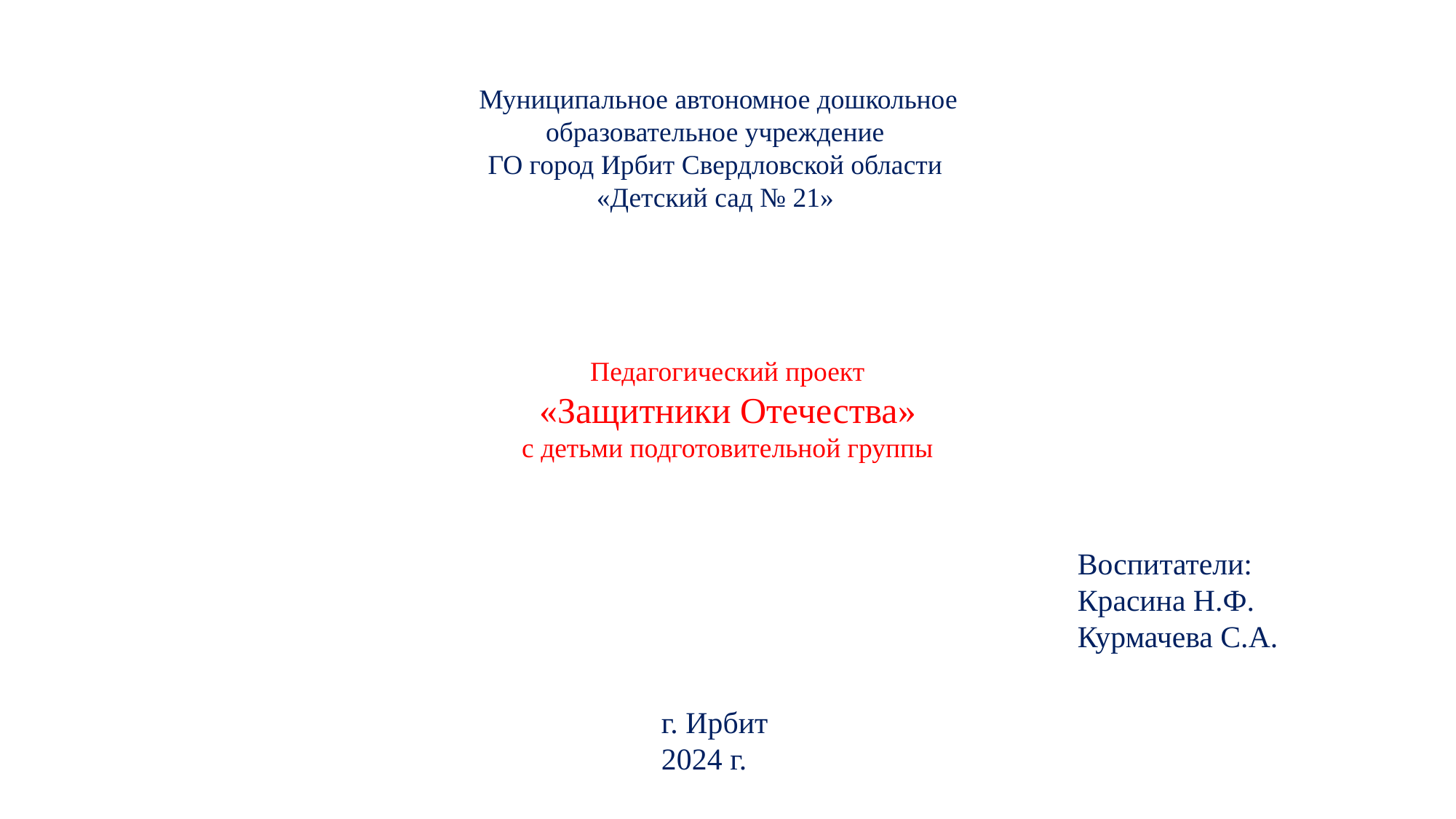

Муниципальное автономное дошкольное
образовательное учреждение
ГО город Ирбит Свердловской области
«Детский сад № 21»
Педагогический проект
«Защитники Отечества»
с детьми подготовительной группы
Воспитатели:
Красина Н.Ф.
Курмачева С.А.
г. Ирбит
2024 г.